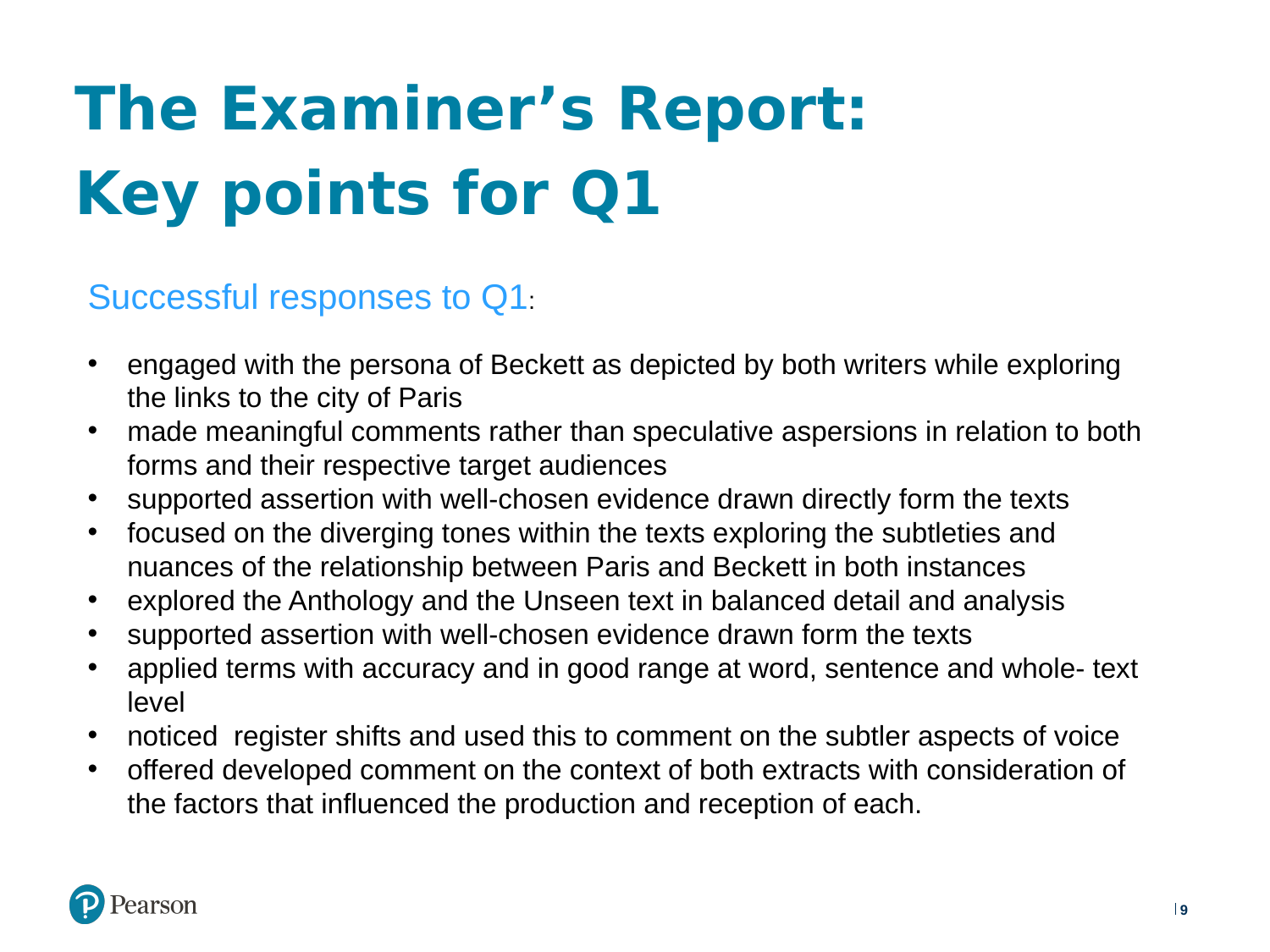

# The Examiner’s Report: Key points for Q1

Successful responses to Q1:

engaged with the persona of Beckett as depicted by both writers while exploring the links to the city of Paris
made meaningful comments rather than speculative aspersions in relation to both forms and their respective target audiences
supported assertion with well-chosen evidence drawn directly form the texts
focused on the diverging tones within the texts exploring the subtleties and nuances of the relationship between Paris and Beckett in both instances
explored the Anthology and the Unseen text in balanced detail and analysis
supported assertion with well-chosen evidence drawn form the texts
applied terms with accuracy and in good range at word, sentence and whole- text level
noticed  register shifts and used this to comment on the subtler aspects of voice
offered developed comment on the context of both extracts with consideration of the factors that influenced the production and reception of each.

9